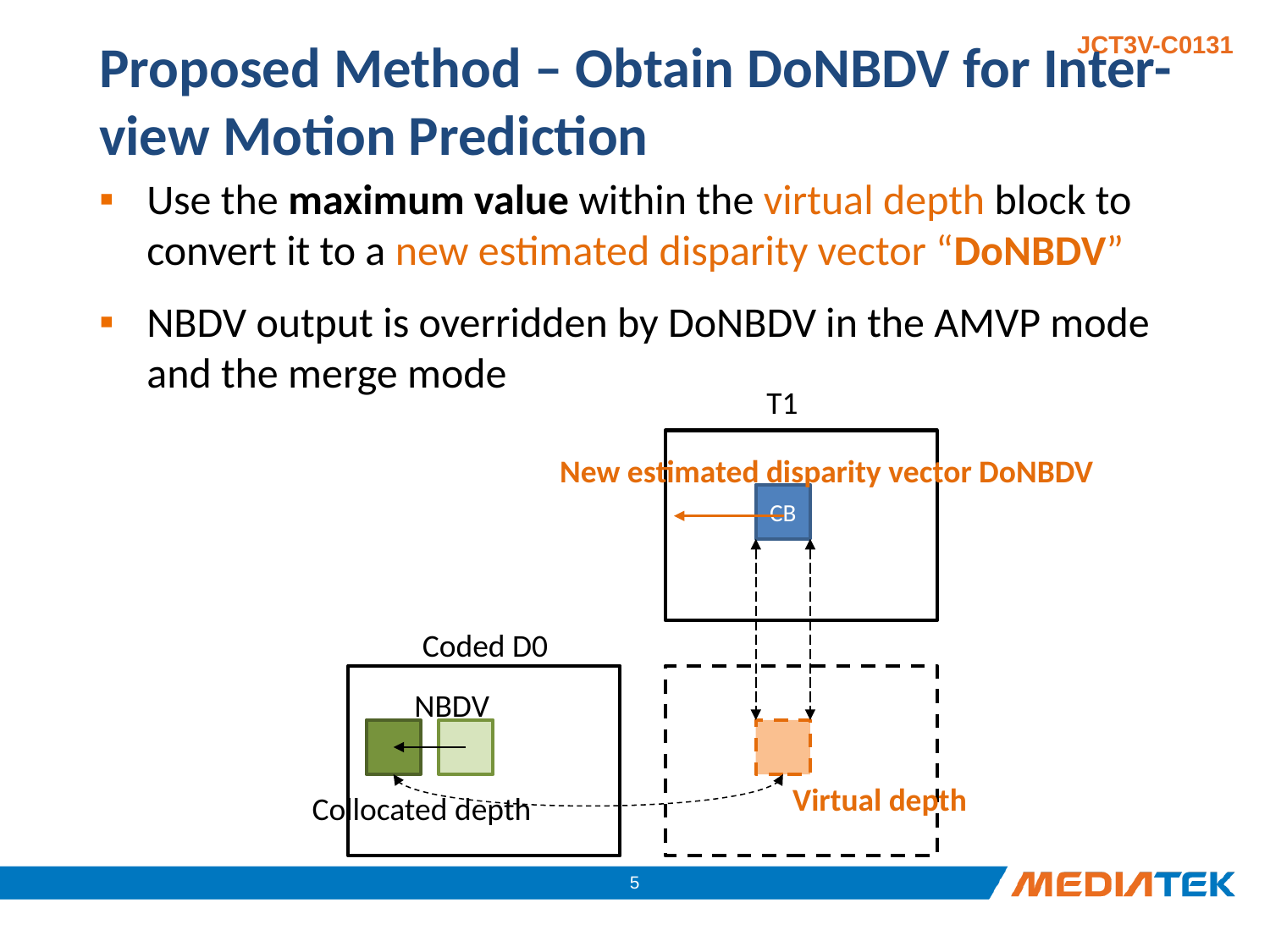

# Proposed Method – Obtain DoNBDV for Inter-view Motion Prediction
Use the maximum value within the virtual depth block to convert it to a new estimated disparity vector “DoNBDV”
NBDV output is overridden by DoNBDV in the AMVP mode and the merge mode
T1

CB
Coded D0

NBDV

Virtual depth
Collocated depth
New estimated disparity vector DoNBDV
5